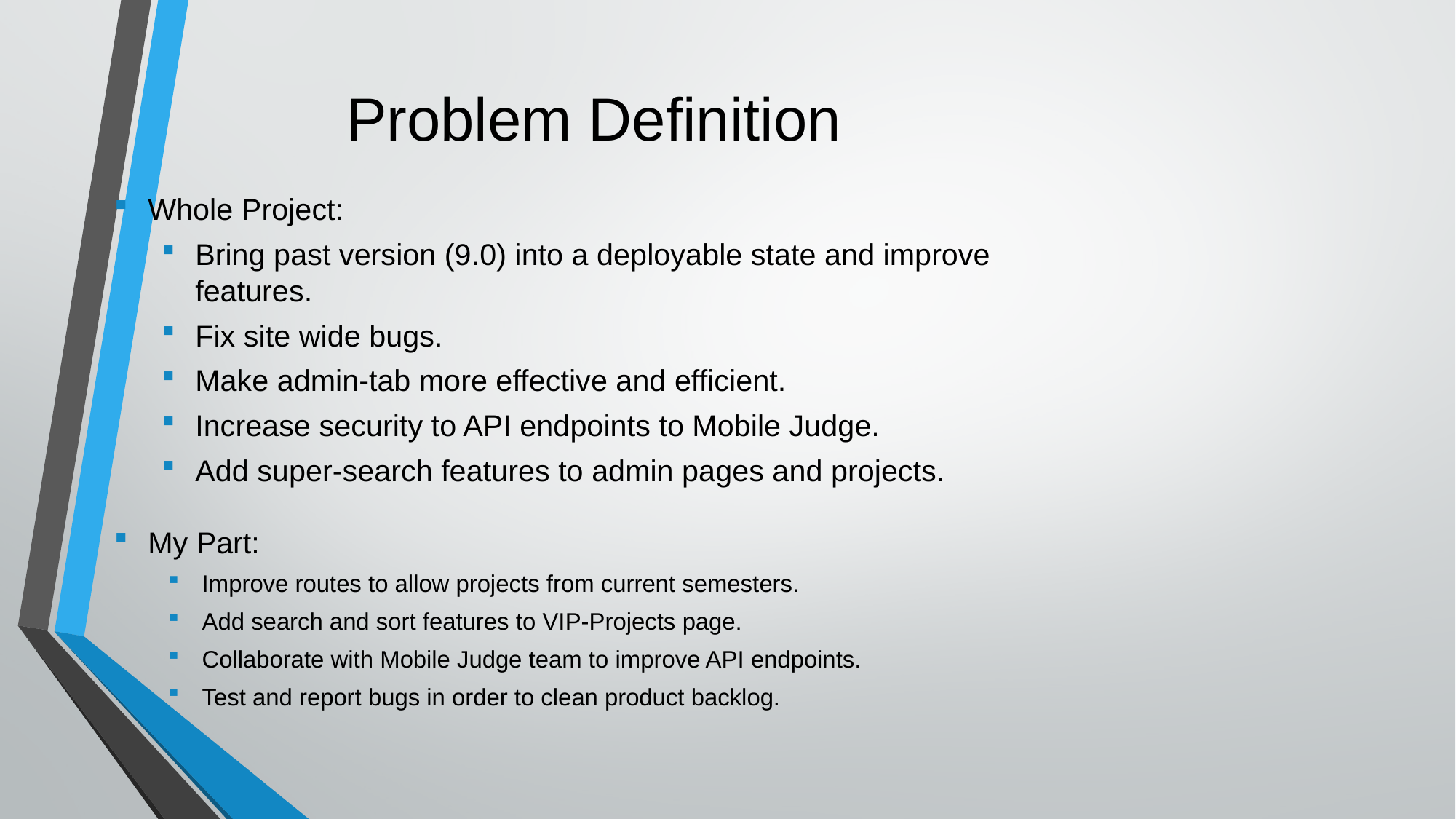

# Problem Definition
Whole Project:
Bring past version (9.0) into a deployable state and improve features.
Fix site wide bugs.
Make admin-tab more effective and efficient.
Increase security to API endpoints to Mobile Judge.
Add super-search features to admin pages and projects.
My Part:
Improve routes to allow projects from current semesters.
Add search and sort features to VIP-Projects page.
Collaborate with Mobile Judge team to improve API endpoints.
Test and report bugs in order to clean product backlog.